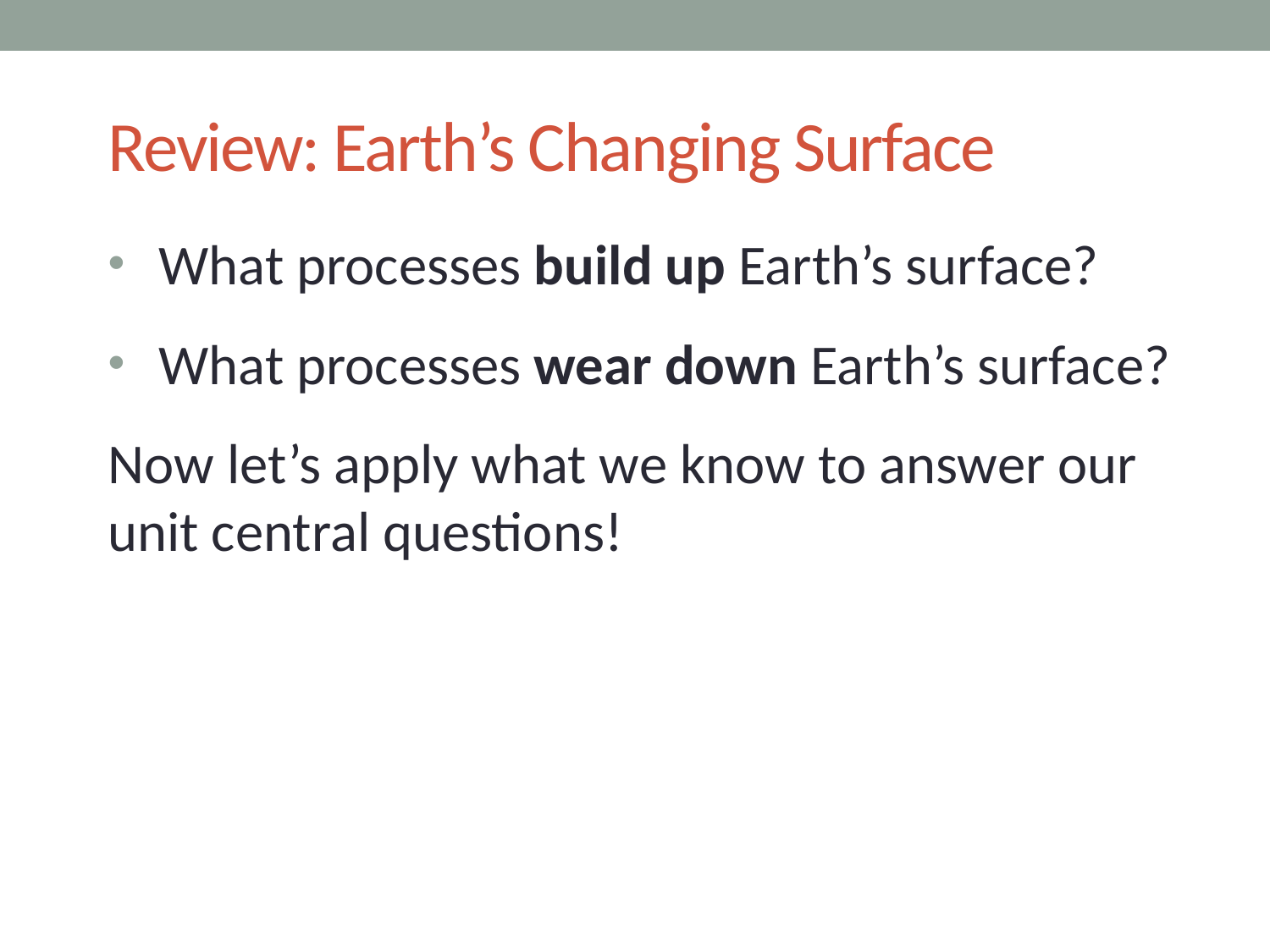

# Review: Earth’s Changing Surface
What processes build up Earth’s surface?
What processes wear down Earth’s surface?
Now let’s apply what we know to answer our unit central questions!